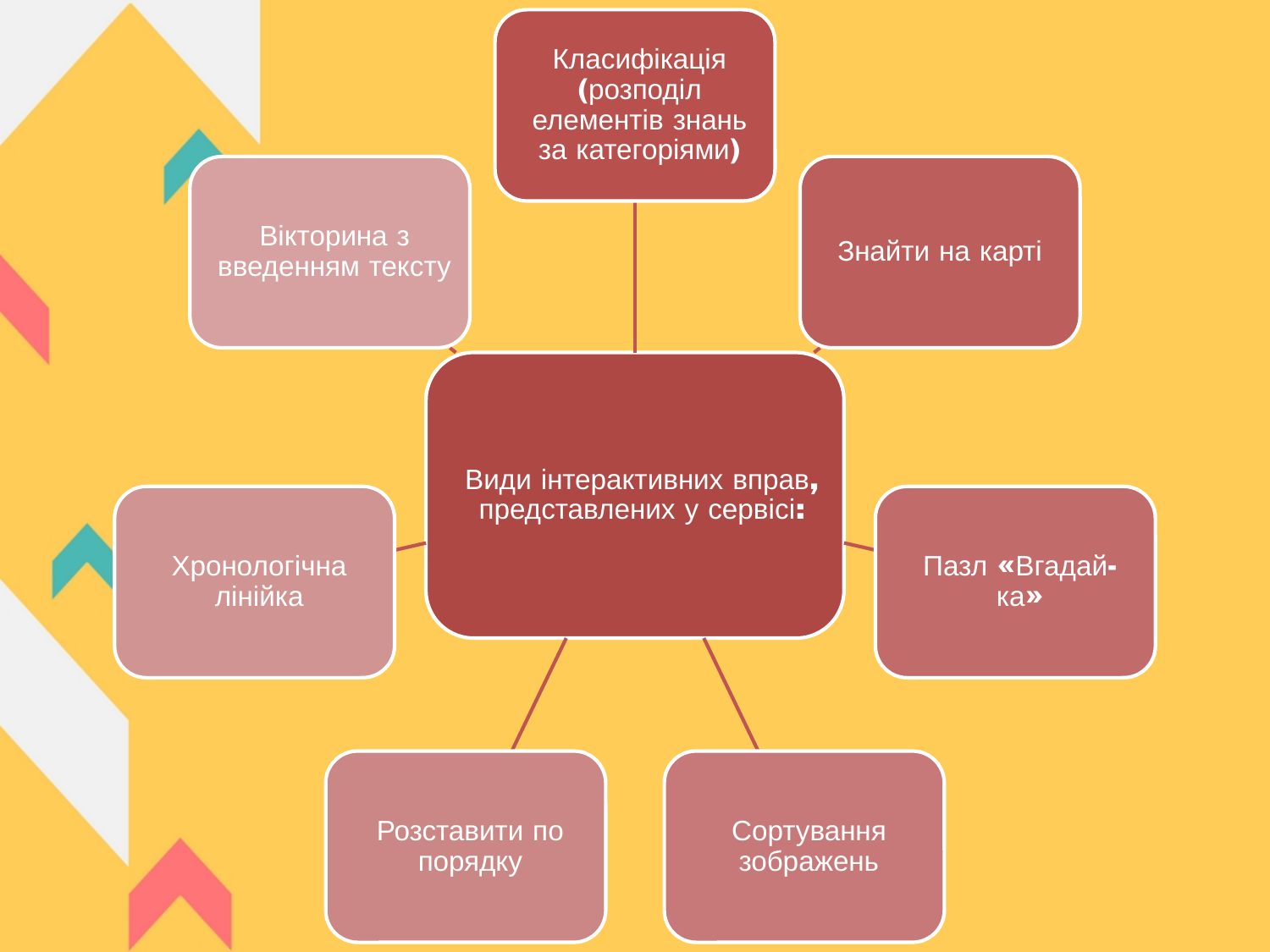

Види інтерактивних вправ, представлених у сервісі:
Класифікація (розподіл елементів знань за категоріями)
Знайти на карті
Пазл «Вгадай-ка»
Сортування зображень
Розставити по порядку
Хронологічна лінійка
Вікторина з введенням тексту